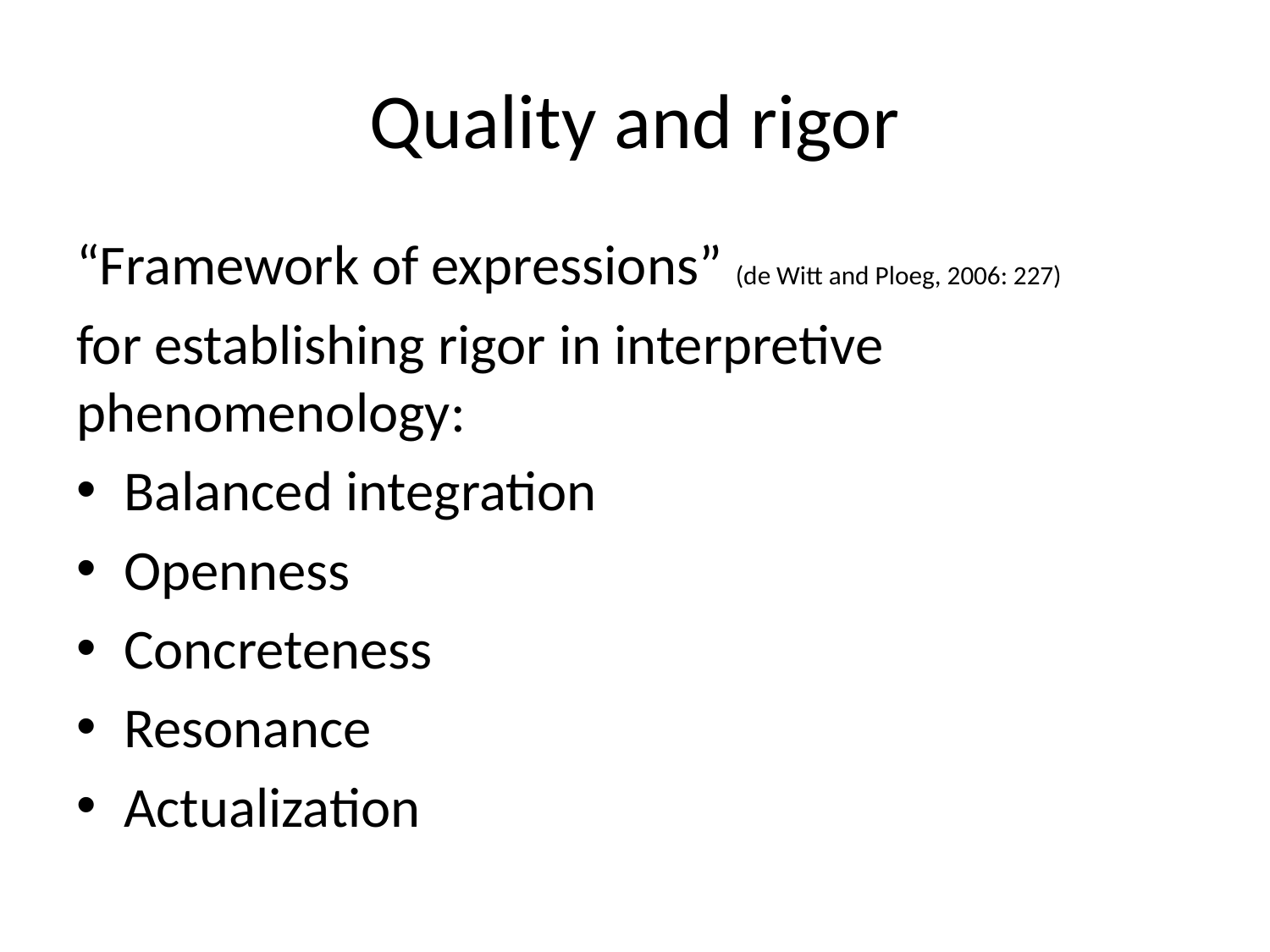

# Quality and rigor
“Framework of expressions” (de Witt and Ploeg, 2006: 227)
for establishing rigor in interpretive phenomenology:
Balanced integration
Openness
Concreteness
Resonance
Actualization